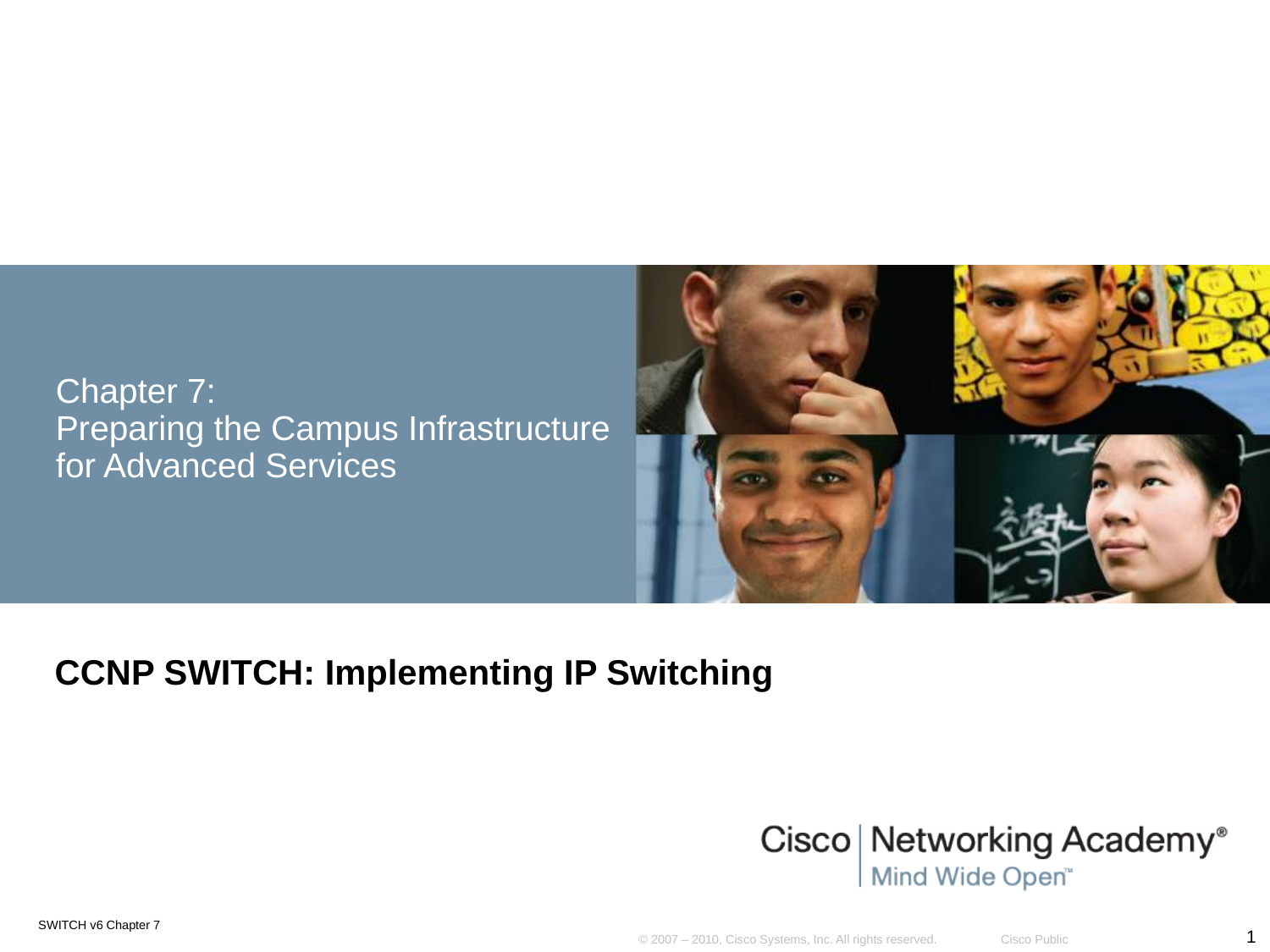

# Chapter 7: Preparing the Campus Infrastructure for Advanced Services
CCNP SWITCH: Implementing IP Switching